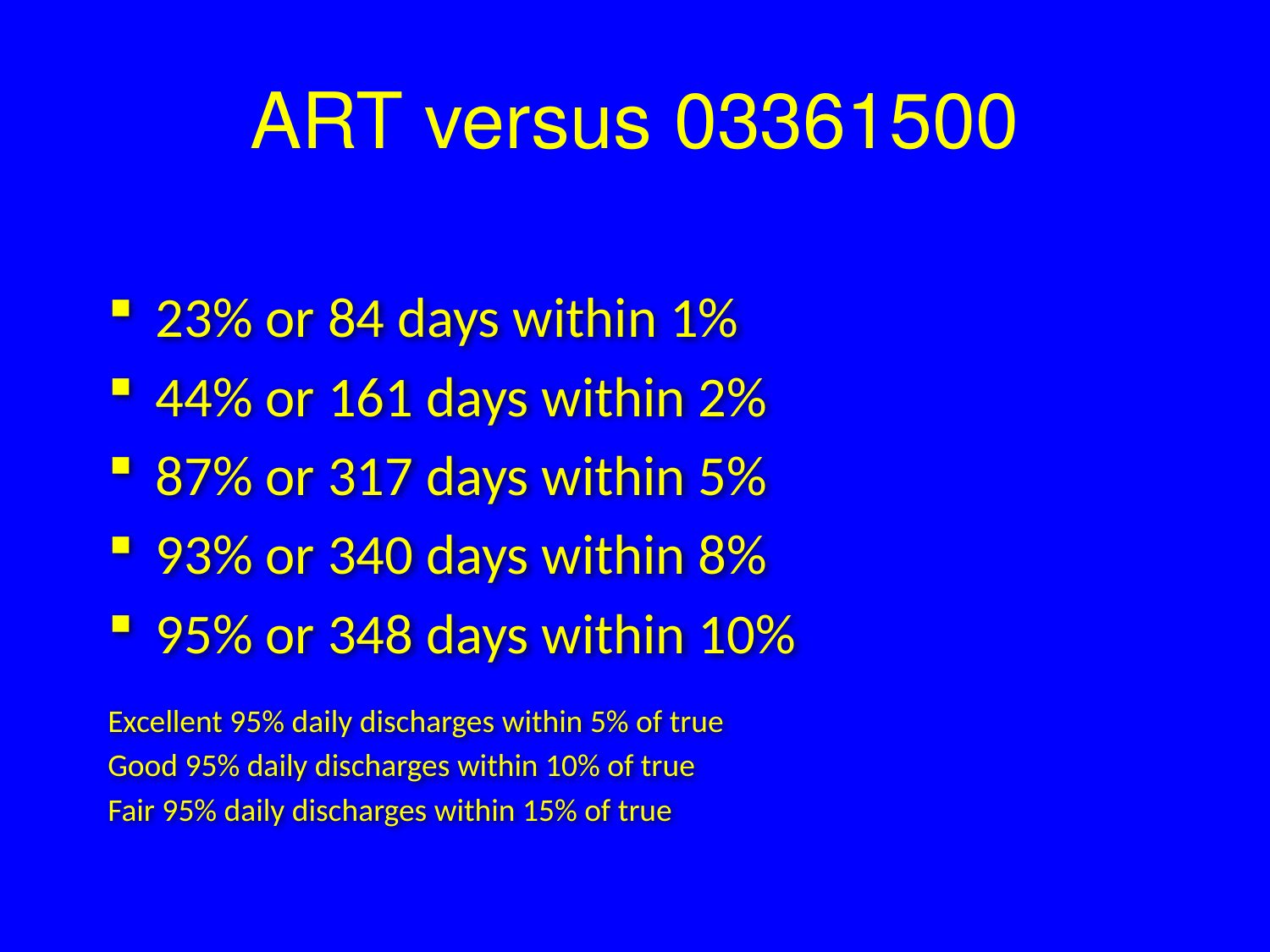

# ART versus 03361500
23% or 84 days within 1%
44% or 161 days within 2%
87% or 317 days within 5%
93% or 340 days within 8%
95% or 348 days within 10%

Excellent 95% daily discharges within 5% of true
Good 95% daily discharges within 10% of true
Fair 95% daily discharges within 15% of true